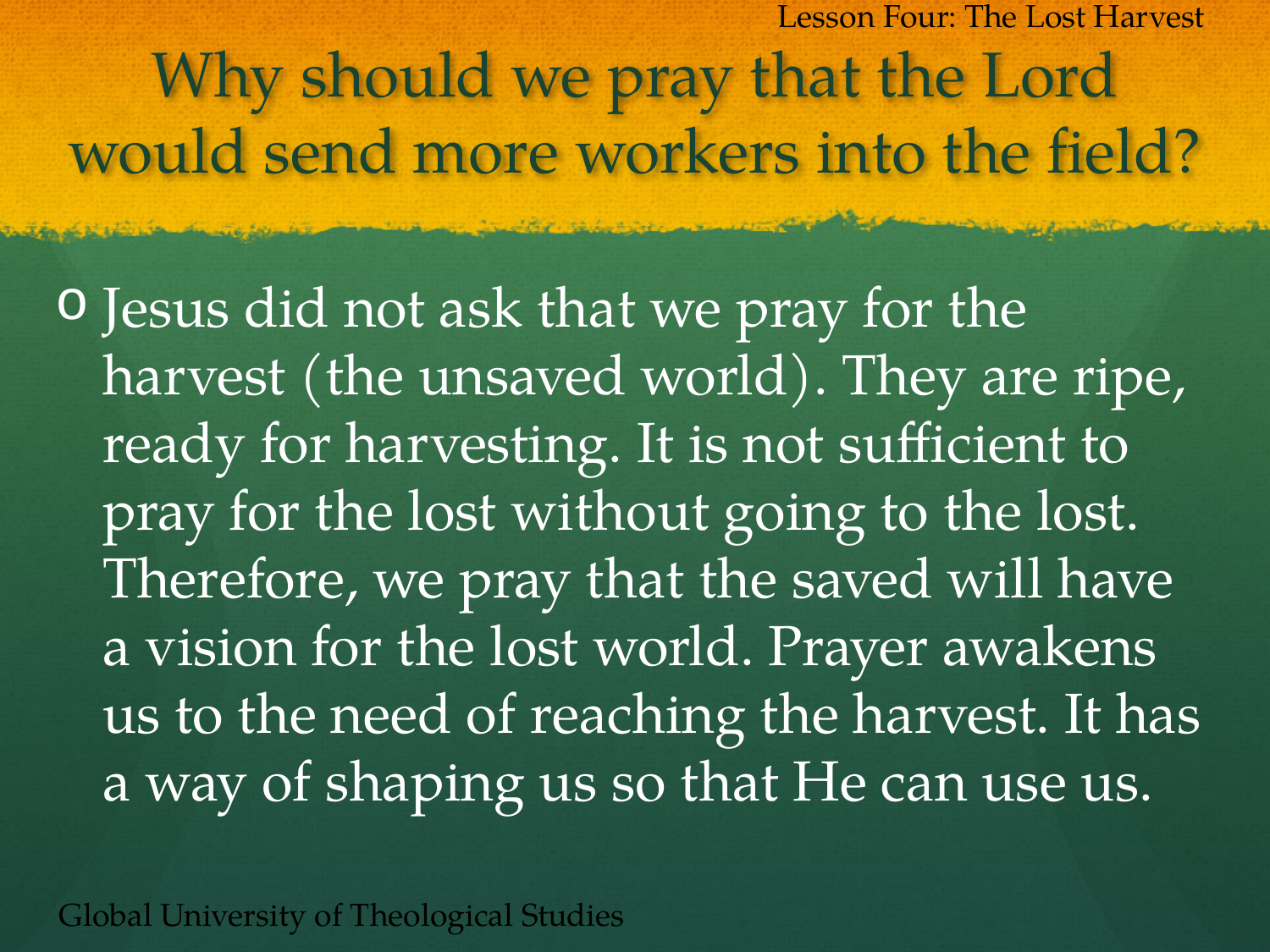

Lesson Four: The Lost Harvest

# Why should we pray that the Lord would send more workers into the field?
Jesus did not ask that we pray for the harvest (the unsaved world). They are ripe, ready for harvesting. It is not sufficient to pray for the lost without going to the lost. Therefore, we pray that the saved will have a vision for the lost world. Prayer awakens us to the need of reaching the harvest. It has a way of shaping us so that He can use us.
Global University of Theological Studies